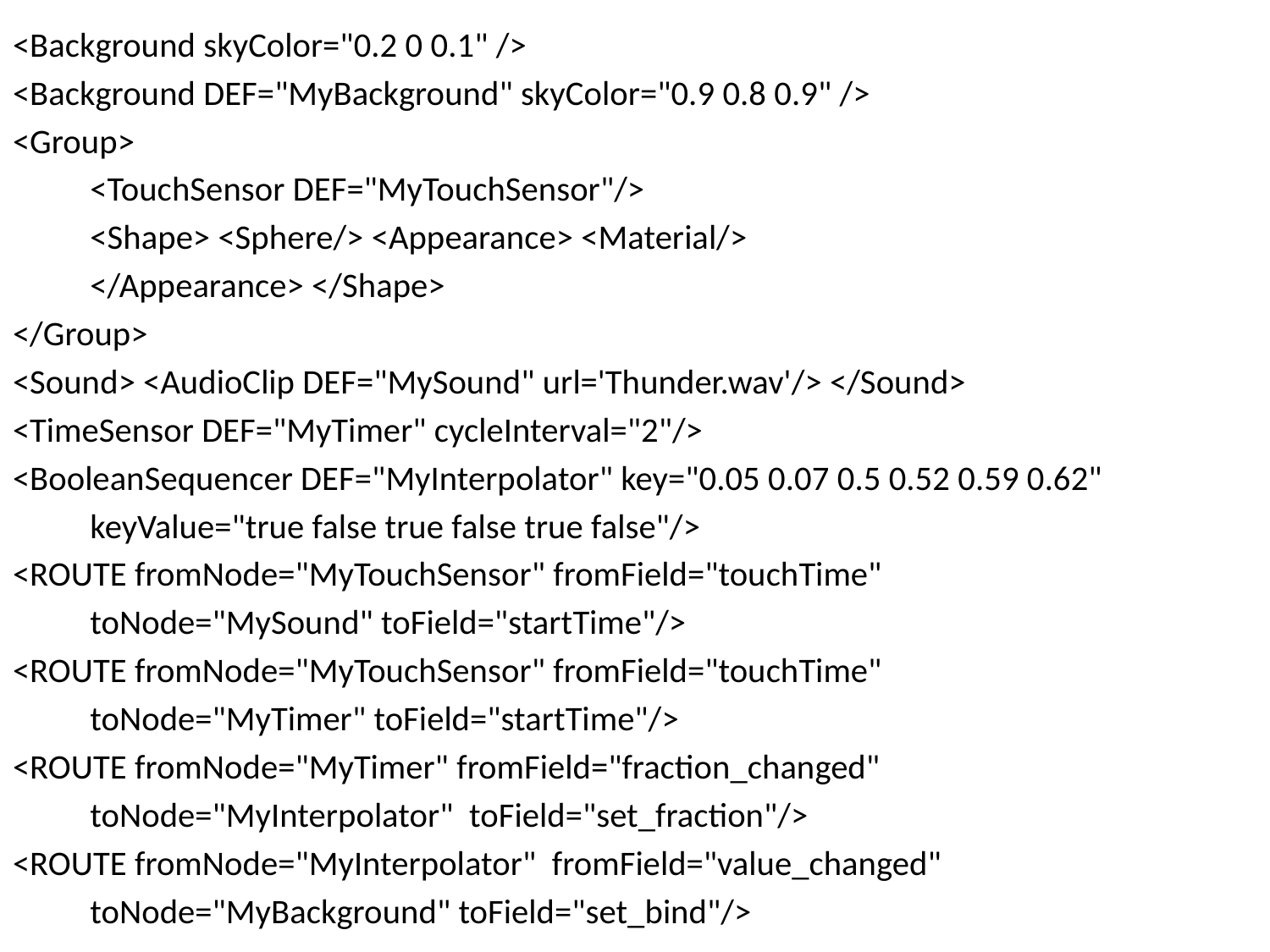

<Background skyColor="0.2 0 0.1" />
<Background DEF="MyBackground" skyColor="0.9 0.8 0.9" />
<Group>
	<TouchSensor DEF="MyTouchSensor"/>
	<Shape> <Sphere/> <Appearance> <Material/>
	</Appearance> </Shape>
</Group>
<Sound> <AudioClip DEF="MySound" url='Thunder.wav'/> </Sound>
<TimeSensor DEF="MyTimer" cycleInterval="2"/>
<BooleanSequencer DEF="MyInterpolator" key="0.05 0.07 0.5 0.52 0.59 0.62"
	keyValue="true false true false true false"/>
<ROUTE fromNode="MyTouchSensor" fromField="touchTime"
	toNode="MySound" toField="startTime"/>
<ROUTE fromNode="MyTouchSensor" fromField="touchTime"
	toNode="MyTimer" toField="startTime"/>
<ROUTE fromNode="MyTimer" fromField="fraction_changed"
	toNode="MyInterpolator"  toField="set_fraction"/>
<ROUTE fromNode="MyInterpolator"  fromField="value_changed"
	toNode="MyBackground" toField="set_bind"/>